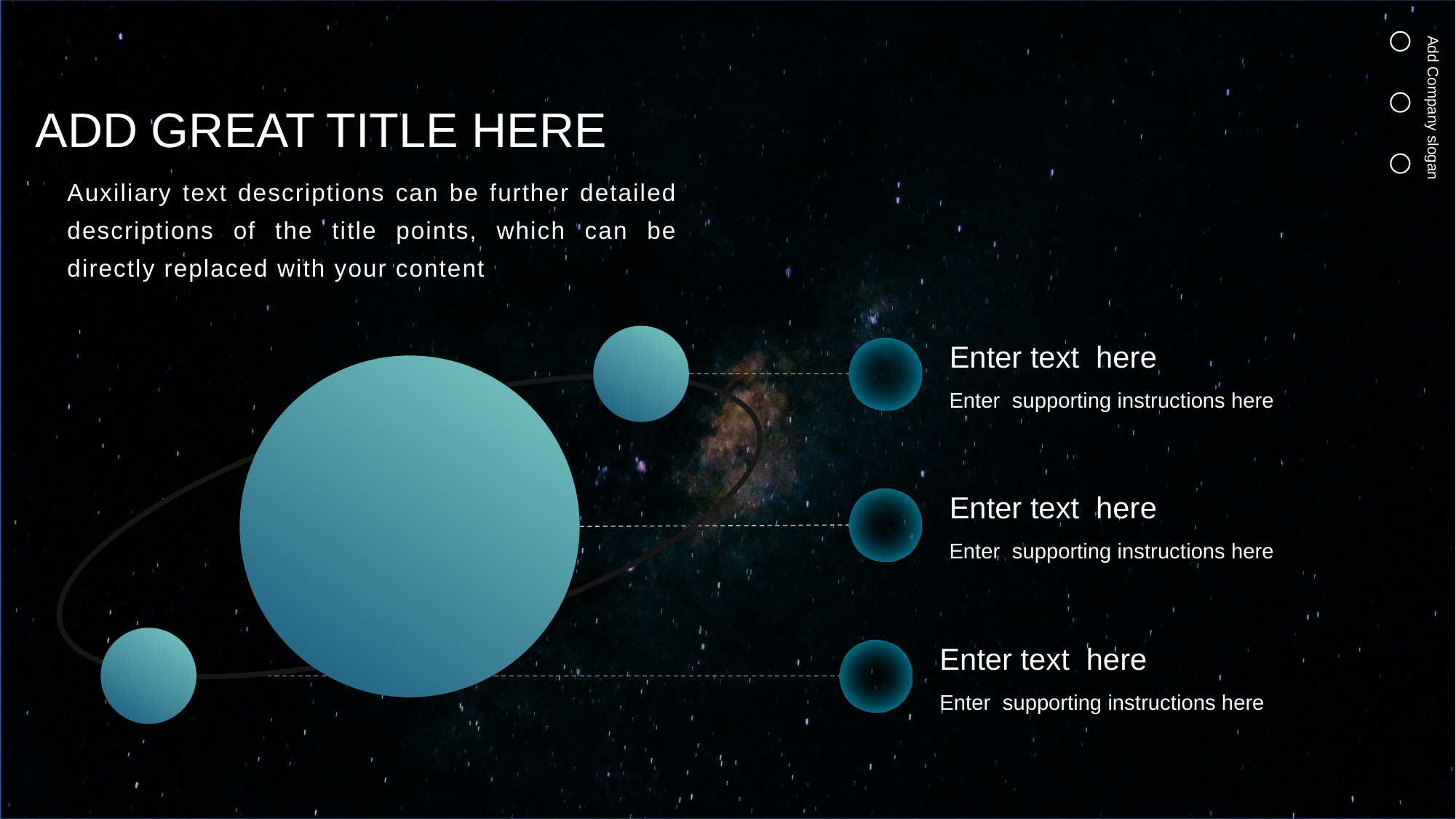

ADD GREAT TITLE HERE
Auxiliary text descriptions can be further detailed descriptions of the title points, which can be directly replaced with your content

Enter text  here

Enter  supporting instructions here

Enter text  here

Enter  supporting instructions here

Enter text  here

Enter  supporting instructions here